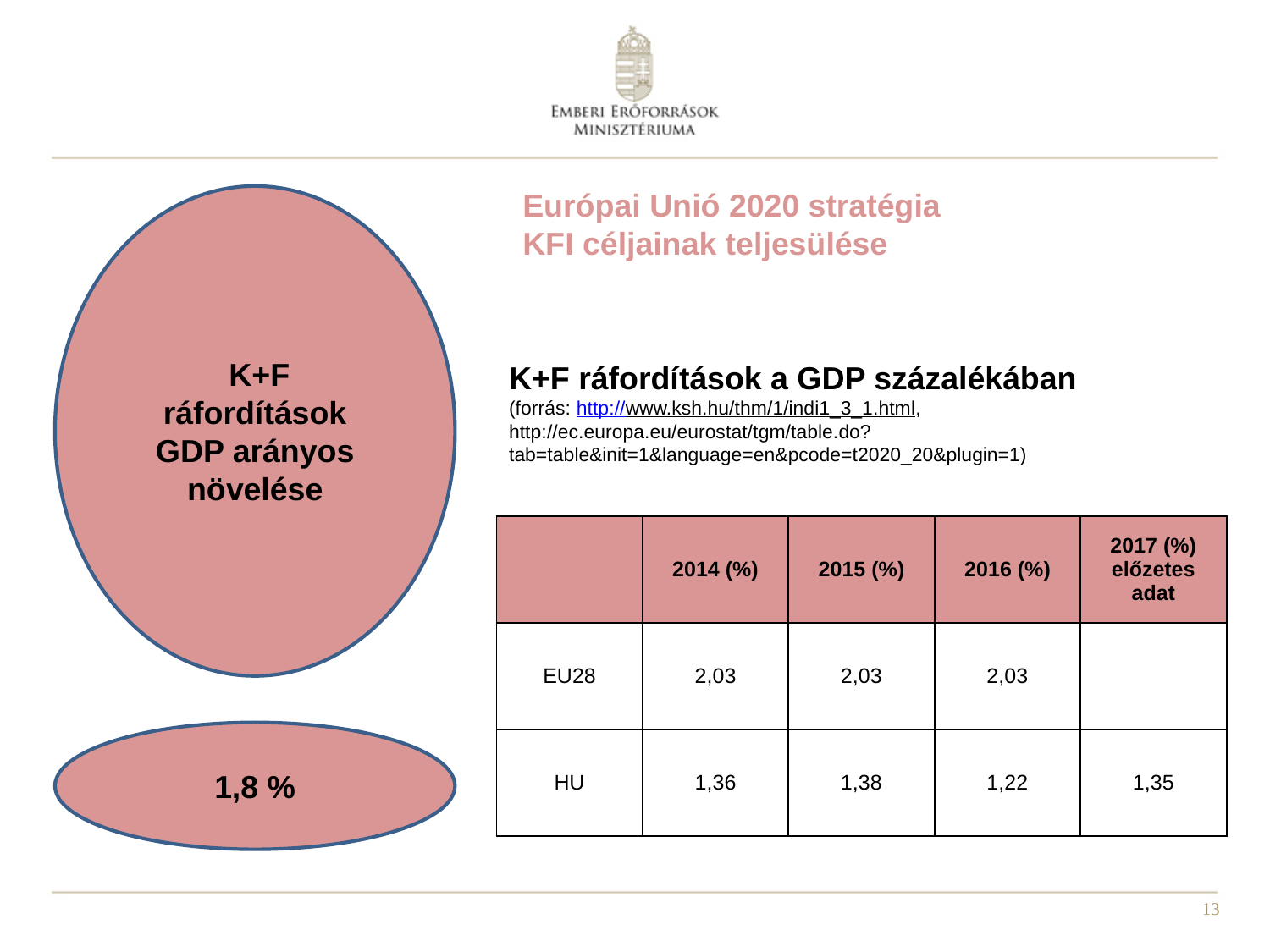

# Európai Unió 2020 stratégia KFI céljainak teljesülése
 K+F ráfordítások GDP arányos növelése
K+F ráfordítások a GDP százalékában
(forrás: http://www.ksh.hu/thm/1/indi1_3_1.html, http://ec.europa.eu/eurostat/tgm/table.do?tab=table&init=1&language=en&pcode=t2020_20&plugin=1)
|  | 2014 (%) | 2015 (%) | 2016 (%) | 2017 (%) előzetes adat |
| --- | --- | --- | --- | --- |
| EU28 | 2,03 | 2,03 | 2,03 |  |
| HU | 1,36 | 1,38 | 1,22 | 1,35 |
1,8 %